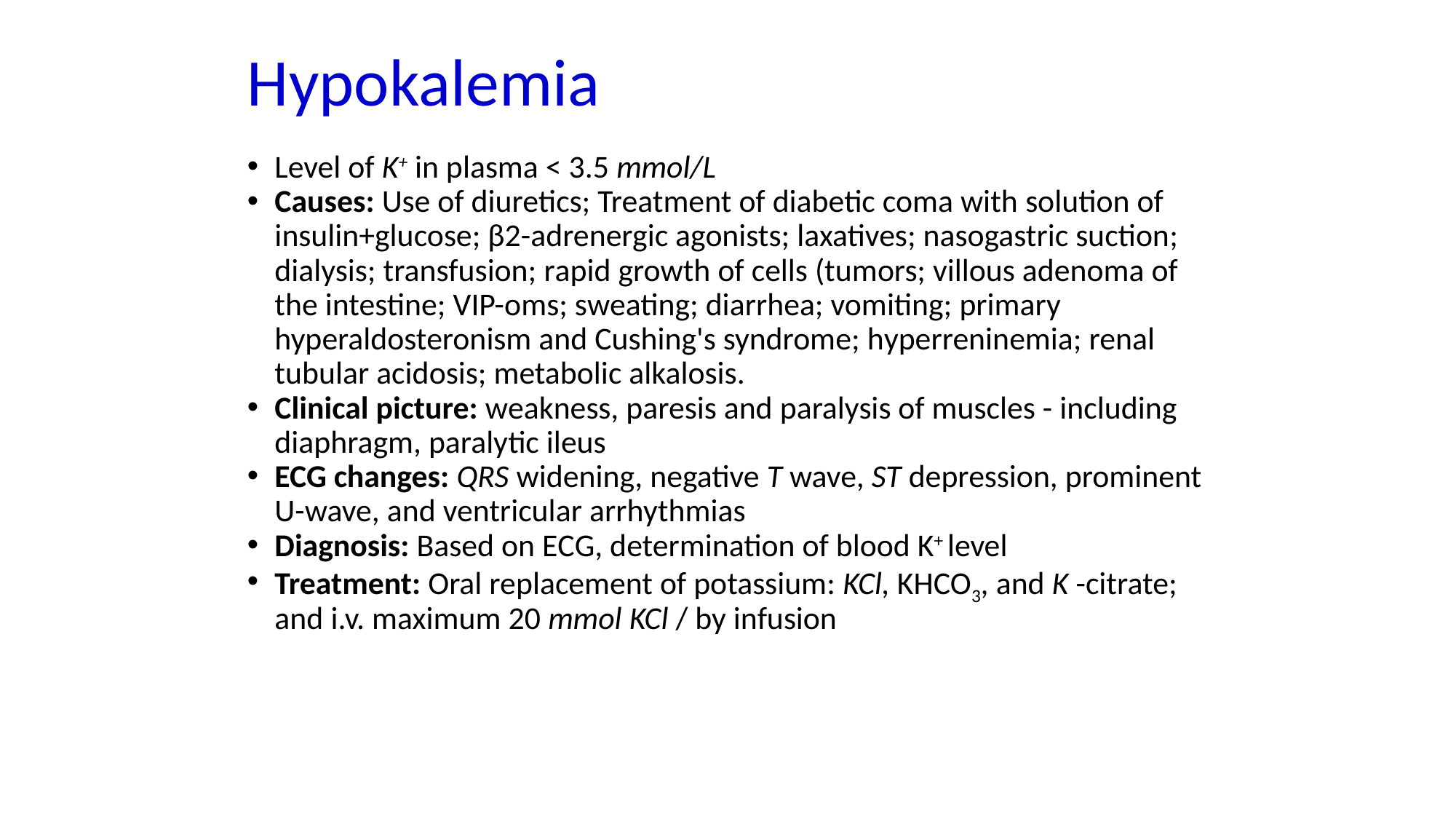

# Hypokalemia
Level of K+ in plasma < 3.5 mmol/L
Causes: Use of diuretics; Treatment of diabetic coma with solution of insulin+glucose; β2-adrenergic agonists; laxatives; nasogastric suction; dialysis; transfusion; rapid growth of cells (tumors; villous adenoma of the intestine; VIP-oms; sweating; diarrhea; vomiting; primary hyperaldosteronism and Cushing's syndrome; hyperreninemia; renal tubular acidosis; metabolic alkalosis.
Clinical picture: weakness, paresis and paralysis of muscles - including diaphragm, paralytic ileus
ECG changes: QRS widening, negative T wave, ST depression, prominent U-wave, and ventricular arrhythmias
Diagnosis: Based on ECG, determination of blood K+ level
Treatment: Oral replacement of potassium: KCl, KHCO3, and K -citrate; and i.v. maximum 20 mmol KCl / by infusion